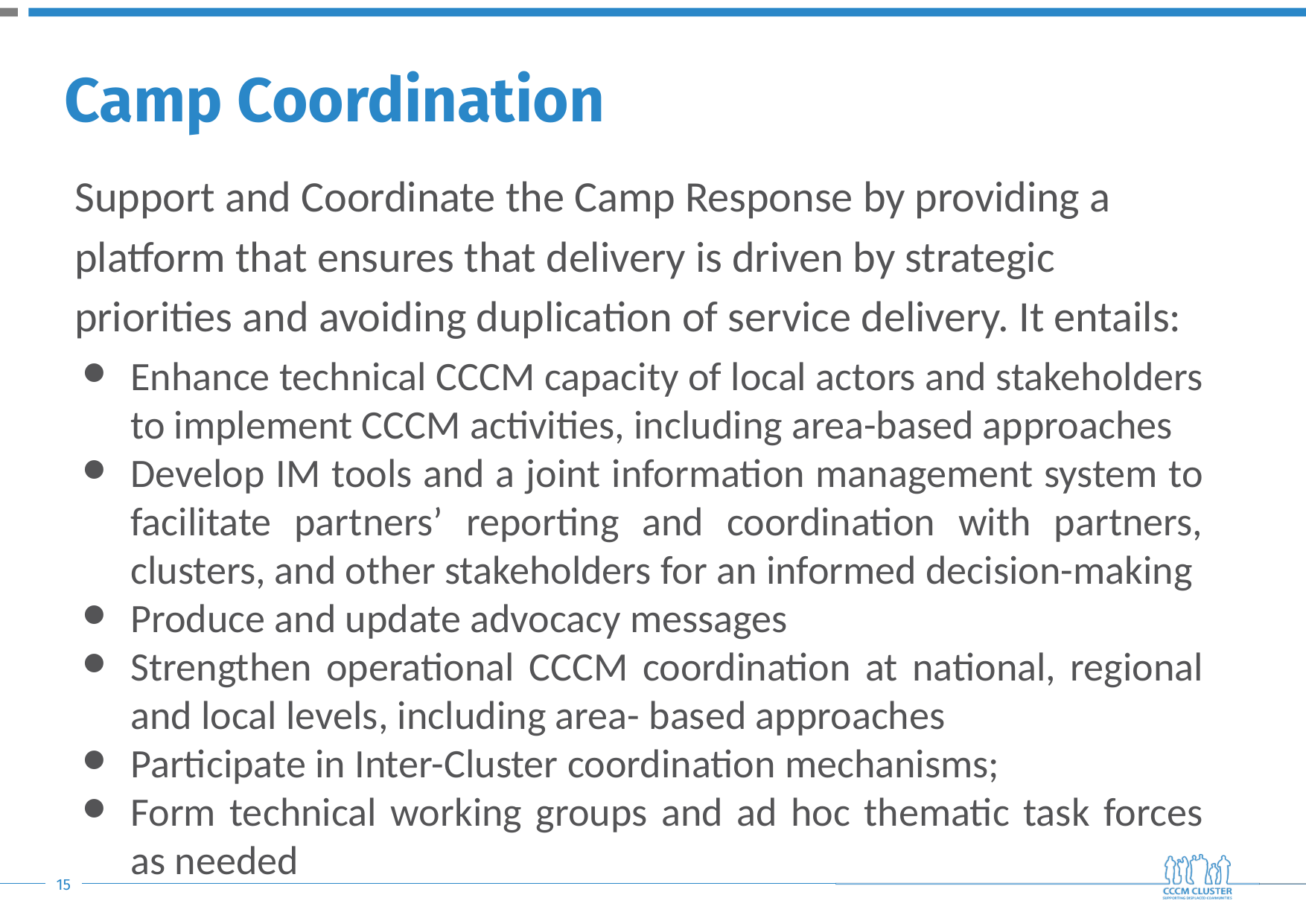

# Camp Coordination
Support and Coordinate the Camp Response by providing a platform that ensures that delivery is driven by strategic priorities and avoiding duplication of service delivery. It entails:
Enhance technical CCCM capacity of local actors and stakeholders to implement CCCM activities, including area-based approaches
Develop IM tools and a joint information management system to facilitate partners’ reporting and coordination with partners, clusters, and other stakeholders for an informed decision-making
Produce and update advocacy messages
Strengthen operational CCCM coordination at national, regional and local levels, including area- based approaches
Participate in Inter-Cluster coordination mechanisms;
Form technical working groups and ad hoc thematic task forces as needed